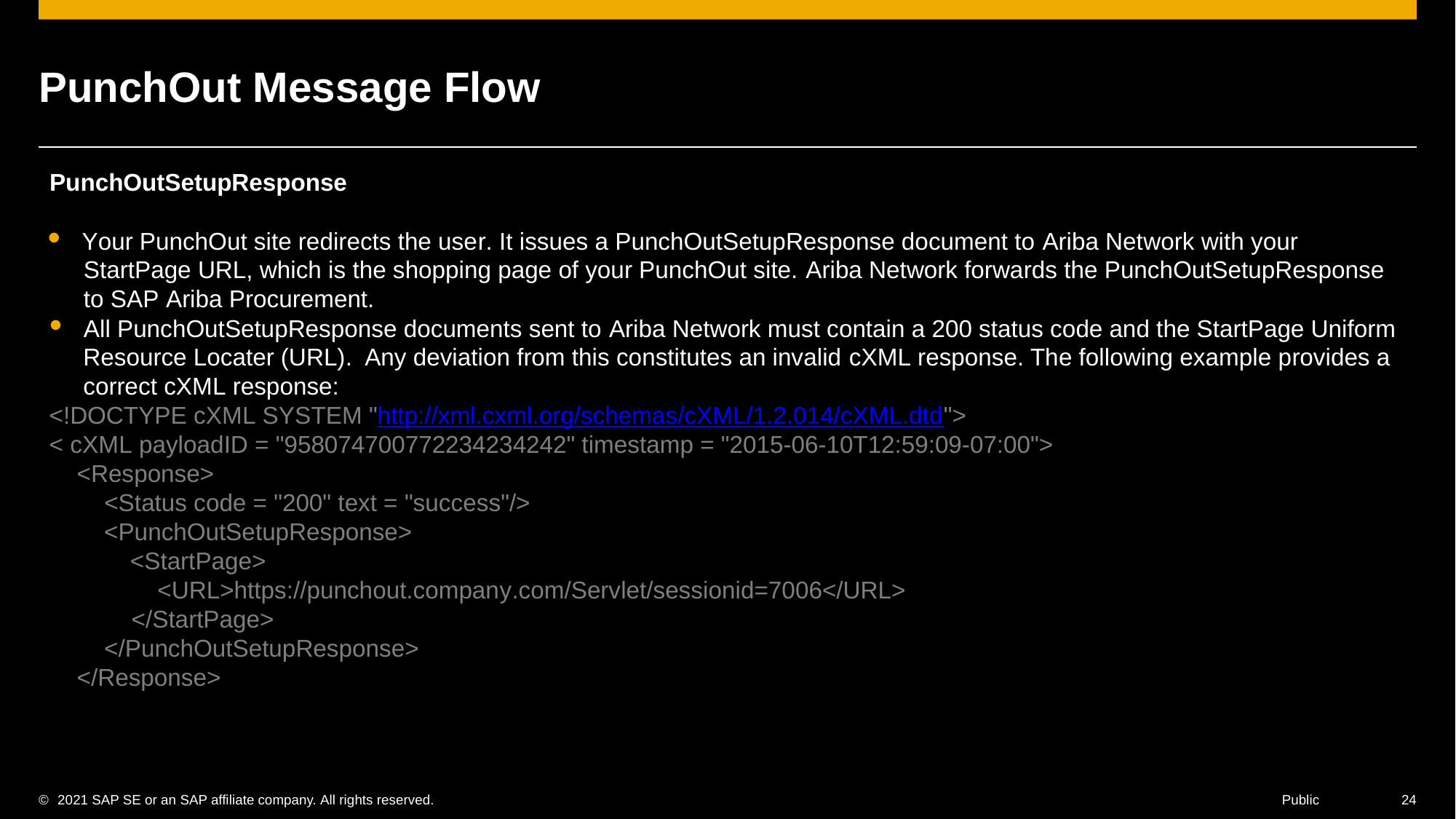

PunchOut Message Flow

PunchOutSetupResponse
•Your PunchOut site redirects the user. It issues a PunchOutSetupResponse document to Ariba Network with your
StartPage URL, which is the shopping page of your PunchOut site. Ariba Network forwards the PunchOutSetupResponse
to SAP Ariba Procurement.
•All PunchOutSetupResponse documents sent to Ariba Network must contain a 200 status code and the StartPage Uniform
Resource Locater (URL).Any deviation from this constitutes an invalid cXML response. The following example provides a
correct cXML response:
<!DOCTYPE cXML SYSTEM "http://xml.cxml.org/schemas/cXML/1.2.014/cXML.dtd">
< cXML payloadID = "958074700772234234242" timestamp = "2015-06-10T12:59:09-07:00">
<Response>
<Status code = "200" text = "success"/>
<PunchOutSetupResponse>
<StartPage>
<URL>https://punchout.company.com/Servlet/sessionid=7006</URL>
</StartPage>
</PunchOutSetupResponse>
</Response>
©	2021 SAP SE or an SAP affiliate company. All rights reserved.	Public	24